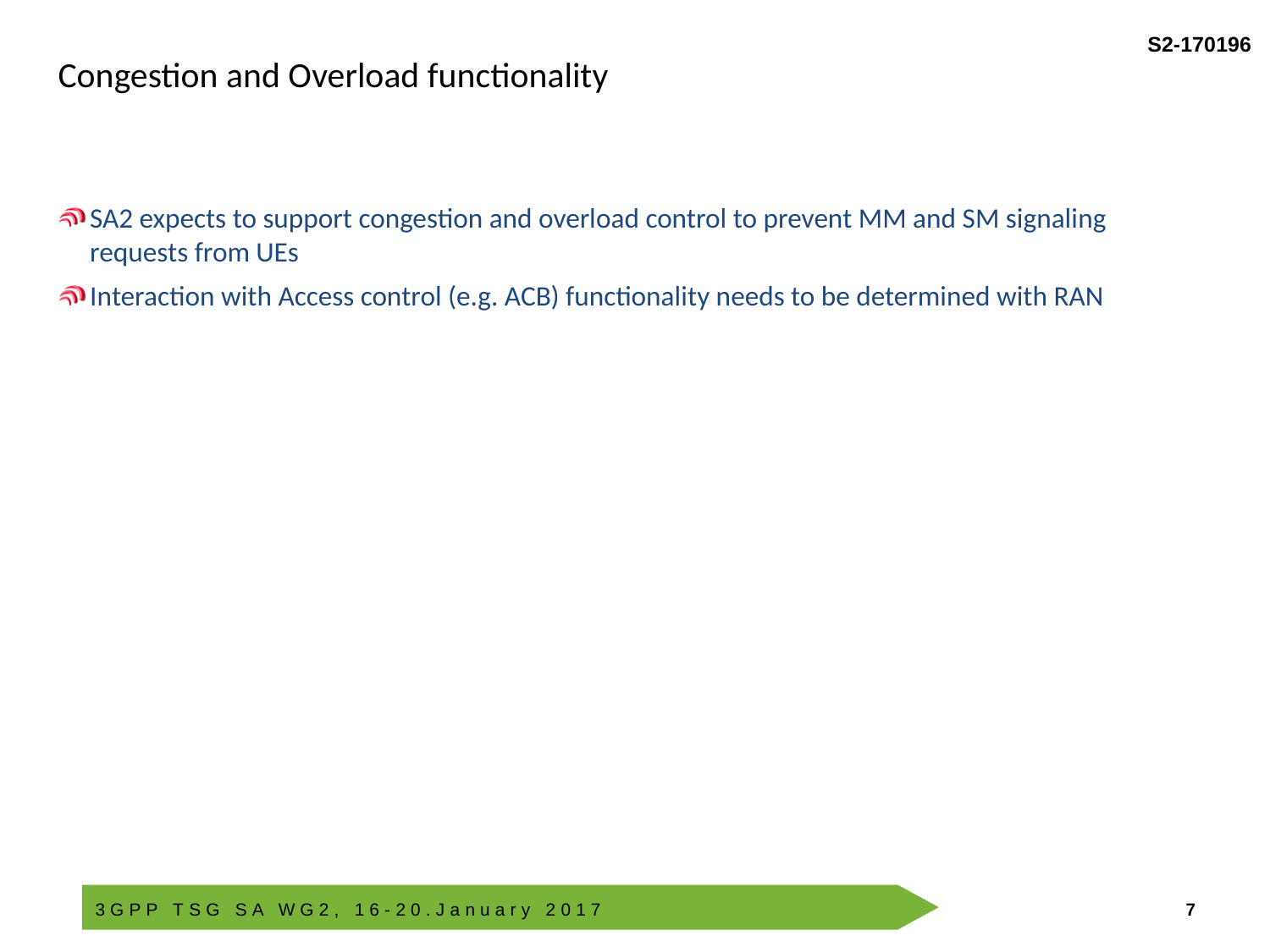

Congestion and Overload functionality
SA2 expects to support congestion and overload control to prevent MM and SM signaling requests from UEs
Interaction with Access control (e.g. ACB) functionality needs to be determined with RAN